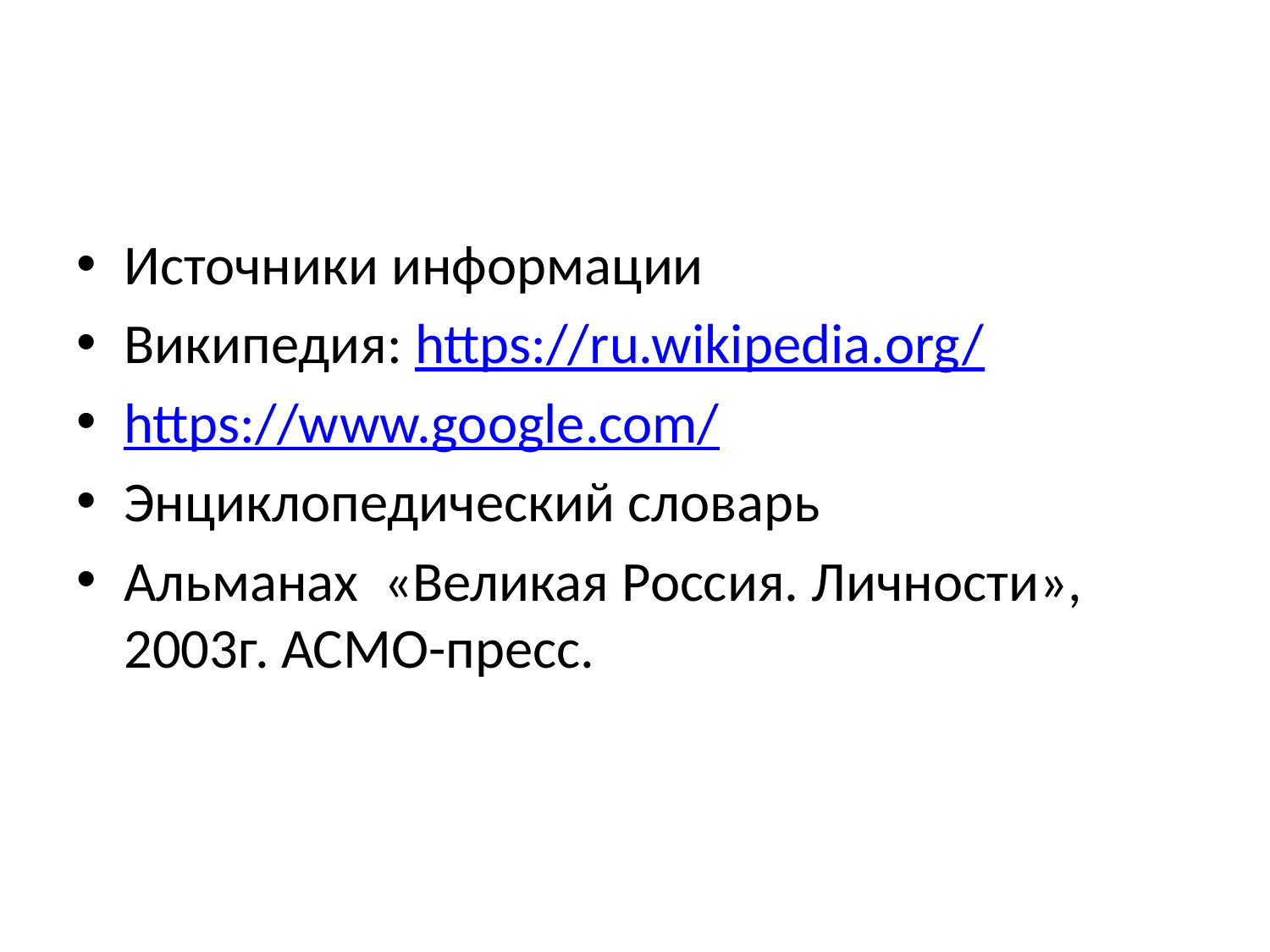

#
Источники информации
Википедия: https://ru.wikipedia.org/
https://www.google.com/
Энциклопедический словарь
Альманах  «Великая Россия. Личности»,  2003г. АСМО-пресс.